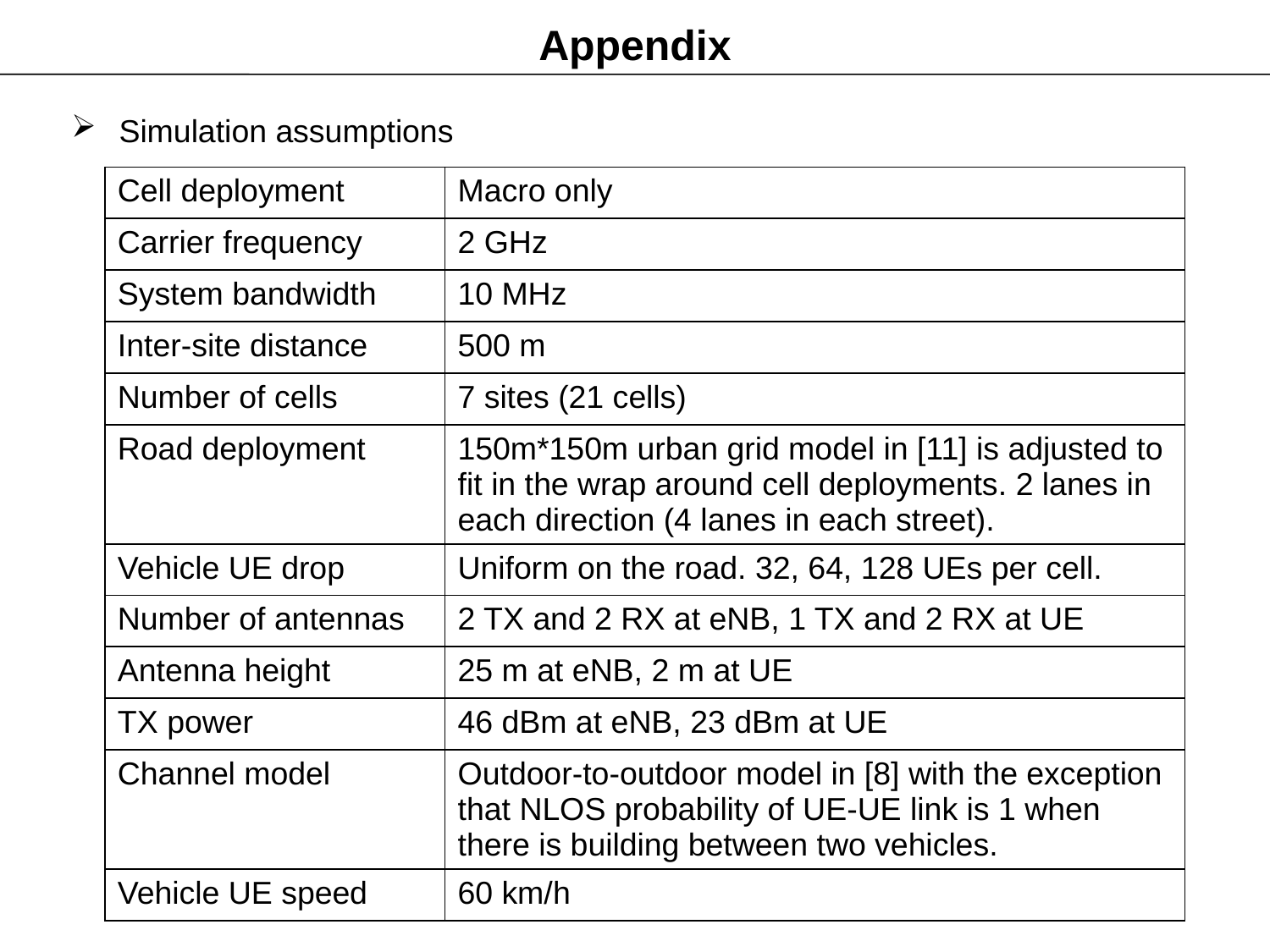

# Appendix
Simulation assumptions
| Cell deployment | Macro only |
| --- | --- |
| Carrier frequency | 2 GHz |
| System bandwidth | 10 MHz |
| Inter-site distance | 500 m |
| Number of cells | 7 sites (21 cells) |
| Road deployment | 150m\*150m urban grid model in [11] is adjusted to fit in the wrap around cell deployments. 2 lanes in each direction (4 lanes in each street). |
| Vehicle UE drop | Uniform on the road. 32, 64, 128 UEs per cell. |
| Number of antennas | 2 TX and 2 RX at eNB, 1 TX and 2 RX at UE |
| Antenna height | 25 m at eNB, 2 m at UE |
| TX power | 46 dBm at eNB, 23 dBm at UE |
| Channel model | Outdoor-to-outdoor model in [8] with the exception that NLOS probability of UE-UE link is 1 when there is building between two vehicles. |
| Vehicle UE speed | 60 km/h |